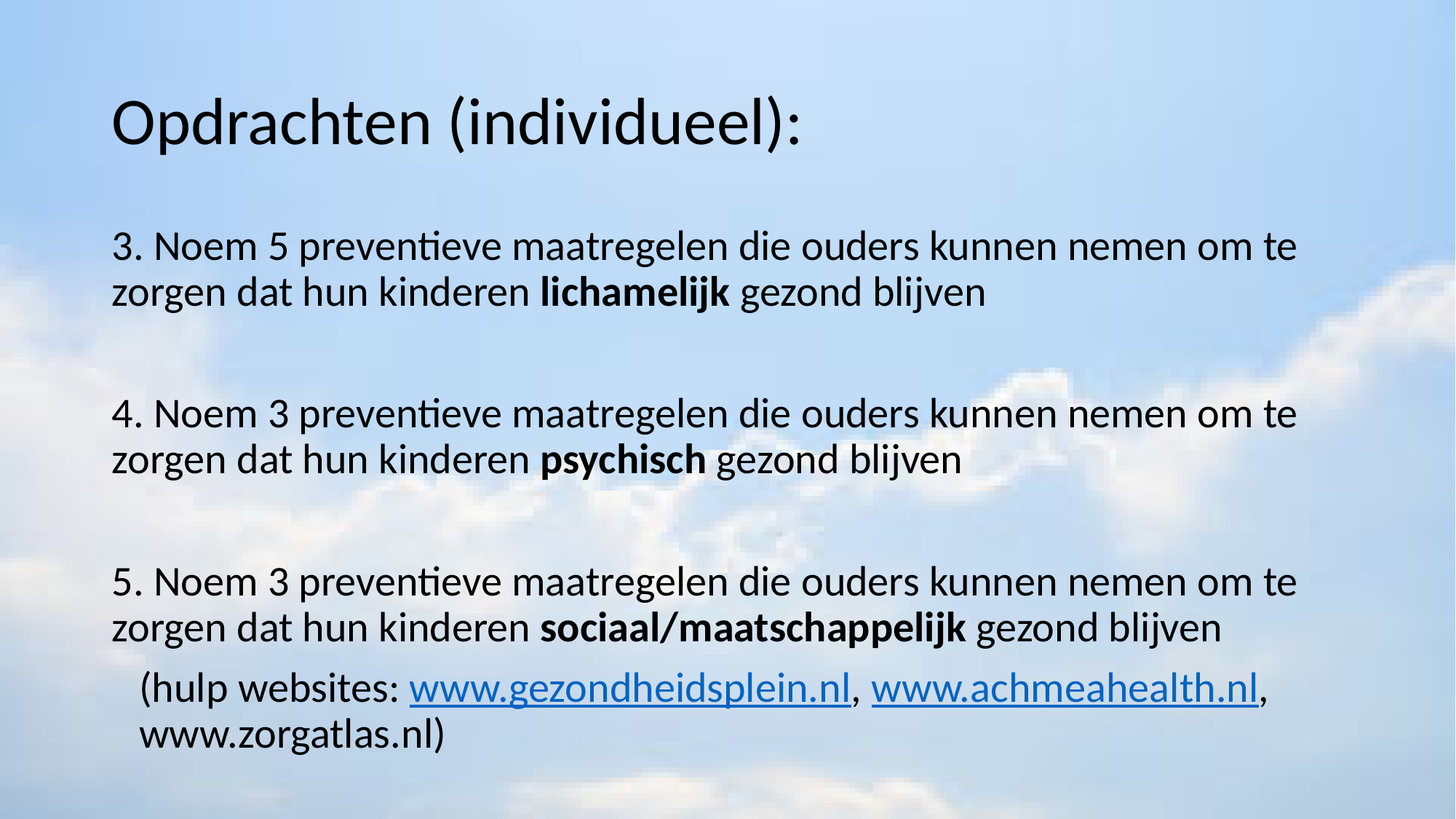

# Opdrachten (individueel):
3. Noem 5 preventieve maatregelen die ouders kunnen nemen om te zorgen dat hun kinderen lichamelijk gezond blijven

4. Noem 3 preventieve maatregelen die ouders kunnen nemen om te zorgen dat hun kinderen psychisch gezond blijven

5. Noem 3 preventieve maatregelen die ouders kunnen nemen om te zorgen dat hun kinderen sociaal/maatschappelijk gezond blijven
	(hulp websites: www.gezondheidsplein.nl, www.achmeahealth.nl, www.zorgatlas.nl)